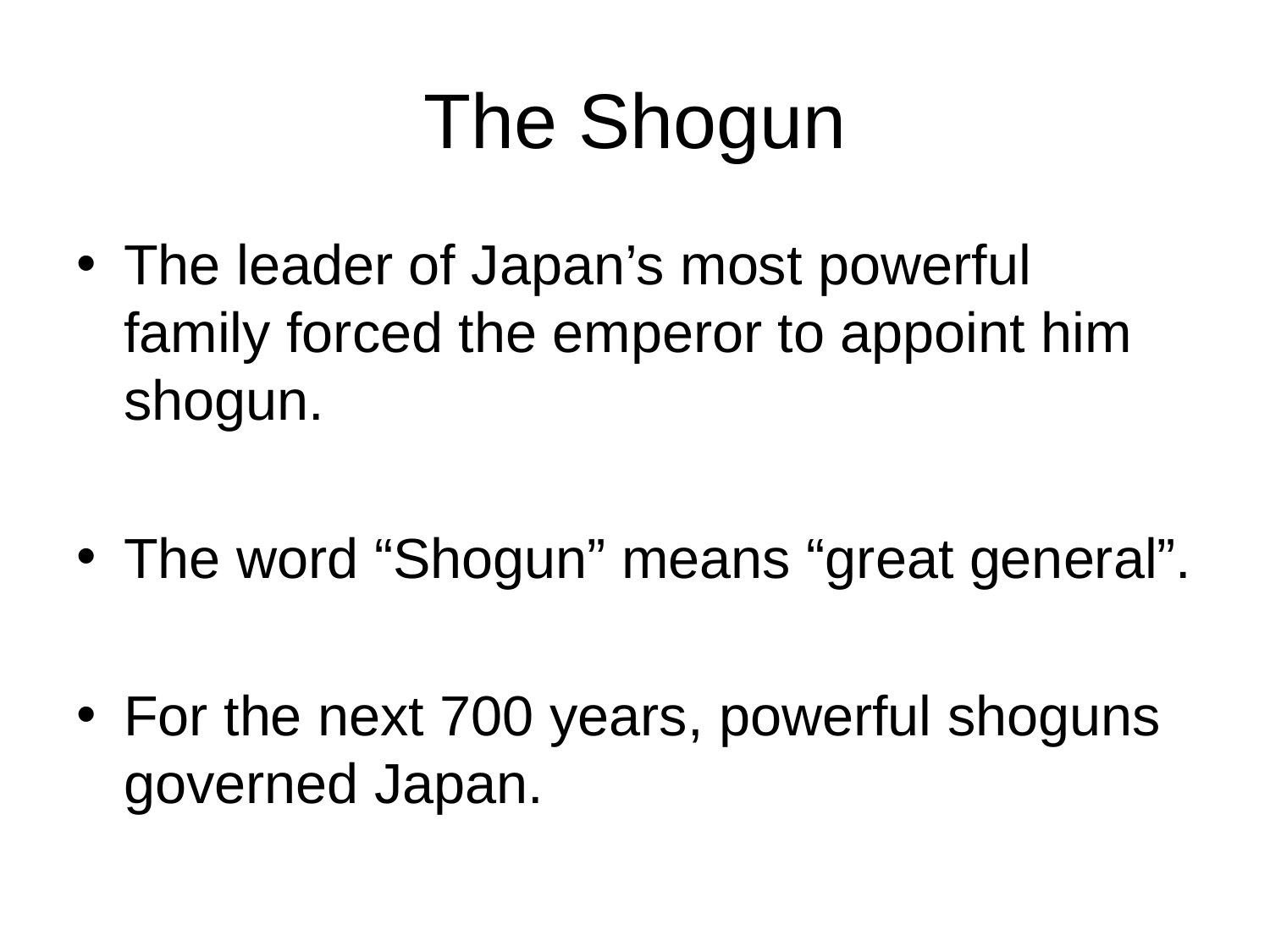

# The Shogun
The leader of Japan’s most powerful family forced the emperor to appoint him shogun.

The word “Shogun” means “great general”.

For the next 700 years, powerful shoguns governed Japan.